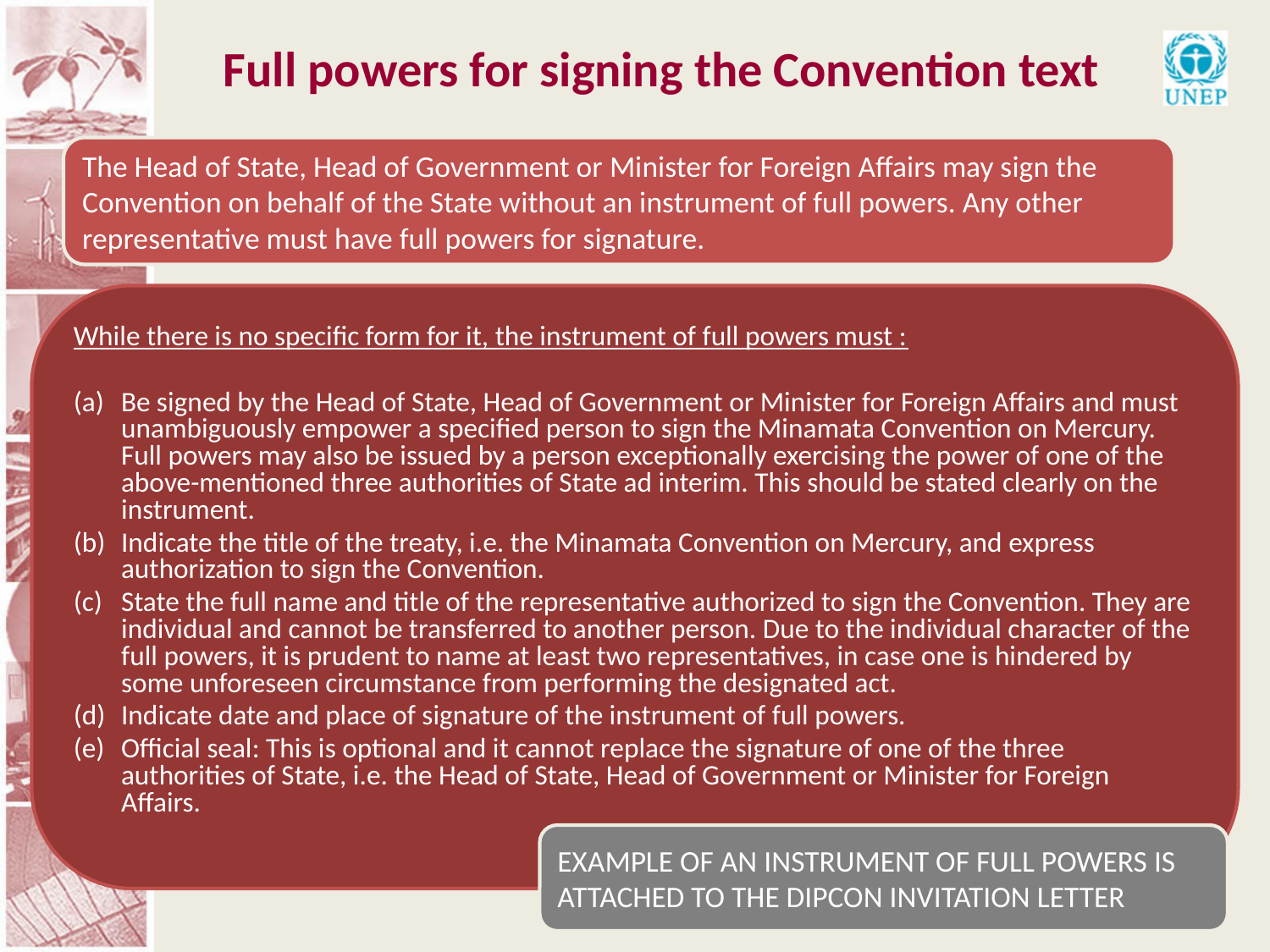

Full powers for signing the Convention text
The Head of State, Head of Government or Minister for Foreign Affairs may sign the Convention on behalf of the State without an instrument of full powers. Any other representative must have full powers for signature.
While there is no specific form for it, the instrument of full powers must :

Be signed by the Head of State, Head of Government or Minister for Foreign Affairs and must unambiguously empower a specified person to sign the Minamata Convention on Mercury.  Full powers may also be issued by a person exceptionally exercising the power of one of the above-mentioned three authorities of State ad interim. This should be stated clearly on the instrument.
Indicate the title of the treaty, i.e. the Minamata Convention on Mercury, and express authorization to sign the Convention.
State the full name and title of the representative authorized to sign the Convention. They are individual and cannot be transferred to another person. Due to the individual character of the full powers, it is prudent to name at least two representatives, in case one is hindered by some unforeseen circumstance from performing the designated act.
Indicate date and place of signature of the instrument of full powers.
Official seal: This is optional and it cannot replace the signature of one of the three authorities of State, i.e. the Head of State, Head of Government or Minister for Foreign Affairs.

EXAMPLE OF AN INSTRUMENT OF FULL POWERS IS ATTACHED TO THE DIPCON INVITATION LETTER